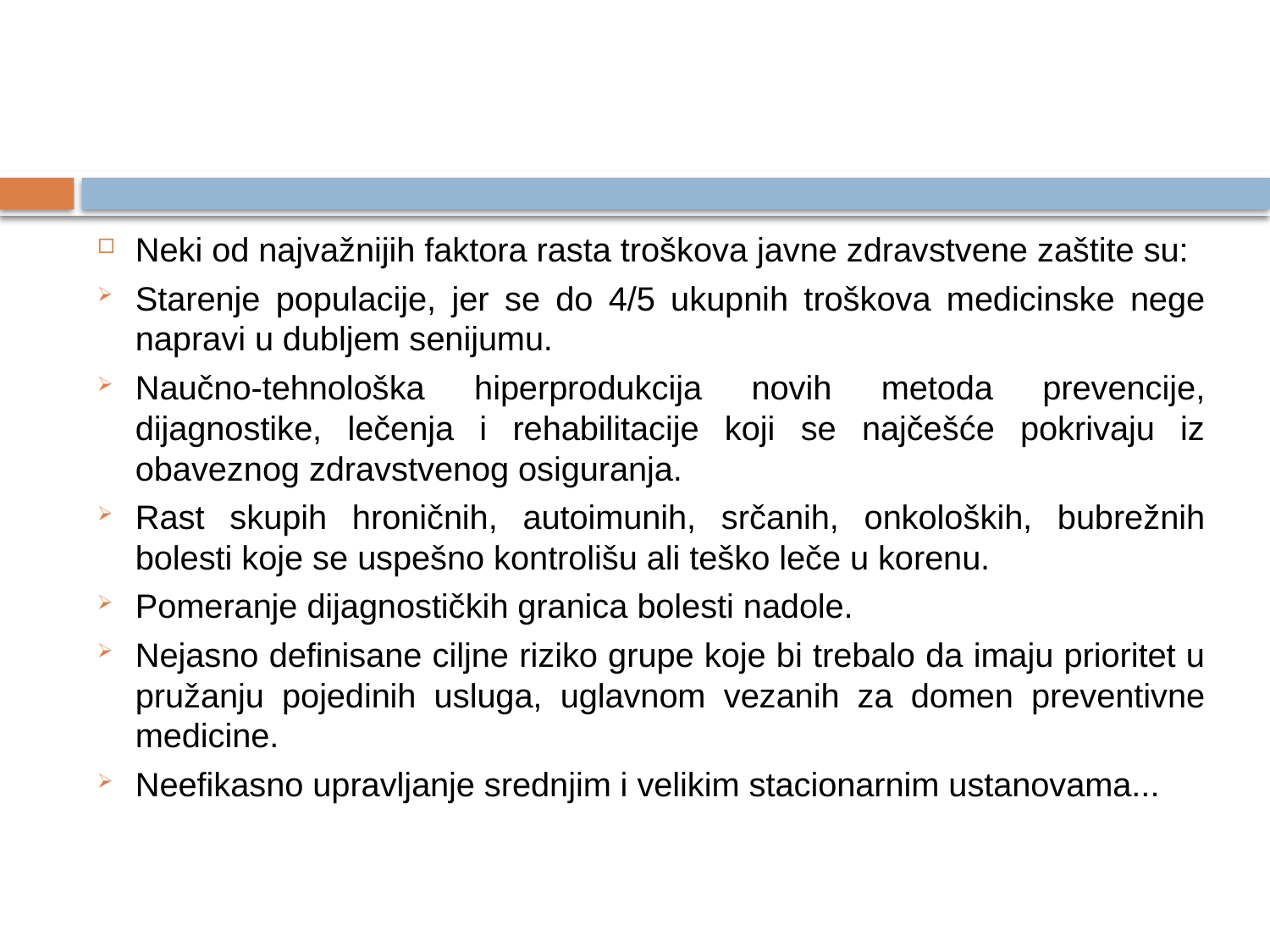

#
Neki od najvažnijih faktora rasta troškova javne zdravstvene zaštite su:
Starenje populacije, jer se do 4/5 ukupnih troškova medicinske nege napravi u dubljem senijumu.
Naučno-tehnološka hiperprodukcija novih metoda prevencije, dijagnostike, lečenja i rehabilitacije koji se najčešće pokrivaju iz obaveznog zdravstvenog osiguranja.
Rast skupih hroničnih, autoimunih, srčanih, onkoloških, bubrežnih bolesti koje se uspešno kontrolišu ali teško leče u korenu.
Pomeranje dijagnostičkih granica bolesti nadole.
Nejasno definisane ciljne riziko grupe koje bi trebalo da imaju prioritet u pružanju pojedinih usluga, uglavnom vezanih za domen preventivne medicine.
Neefikasno upravljanje srednjim i velikim stacionarnim ustanovama...